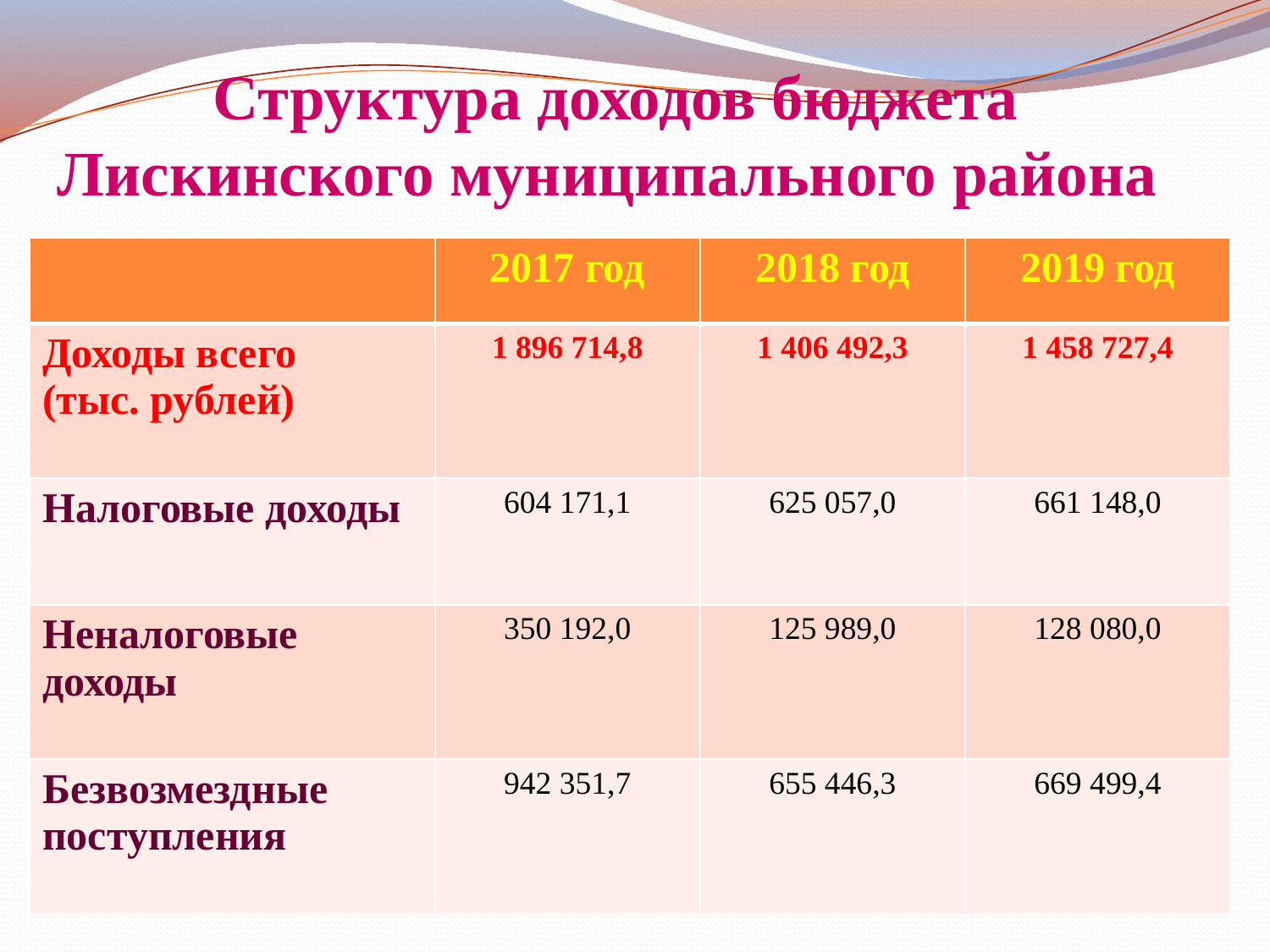

# Структура доходов бюджета Лискинского муниципального района
|  | 2017 год | 2018 год | 2019 год |
| --- | --- | --- | --- |
| Доходы всего (тыс. рублей) | 1 896 714,8 | 1 406 492,3 | 1 458 727,4 |
| Налоговые доходы | 604 171,1 | 625 057,0 | 661 148,0 |
| Неналоговые доходы | 350 192,0 | 125 989,0 | 128 080,0 |
| Безвозмездные поступления | 942 351,7 | 655 446,3 | 669 499,4 |